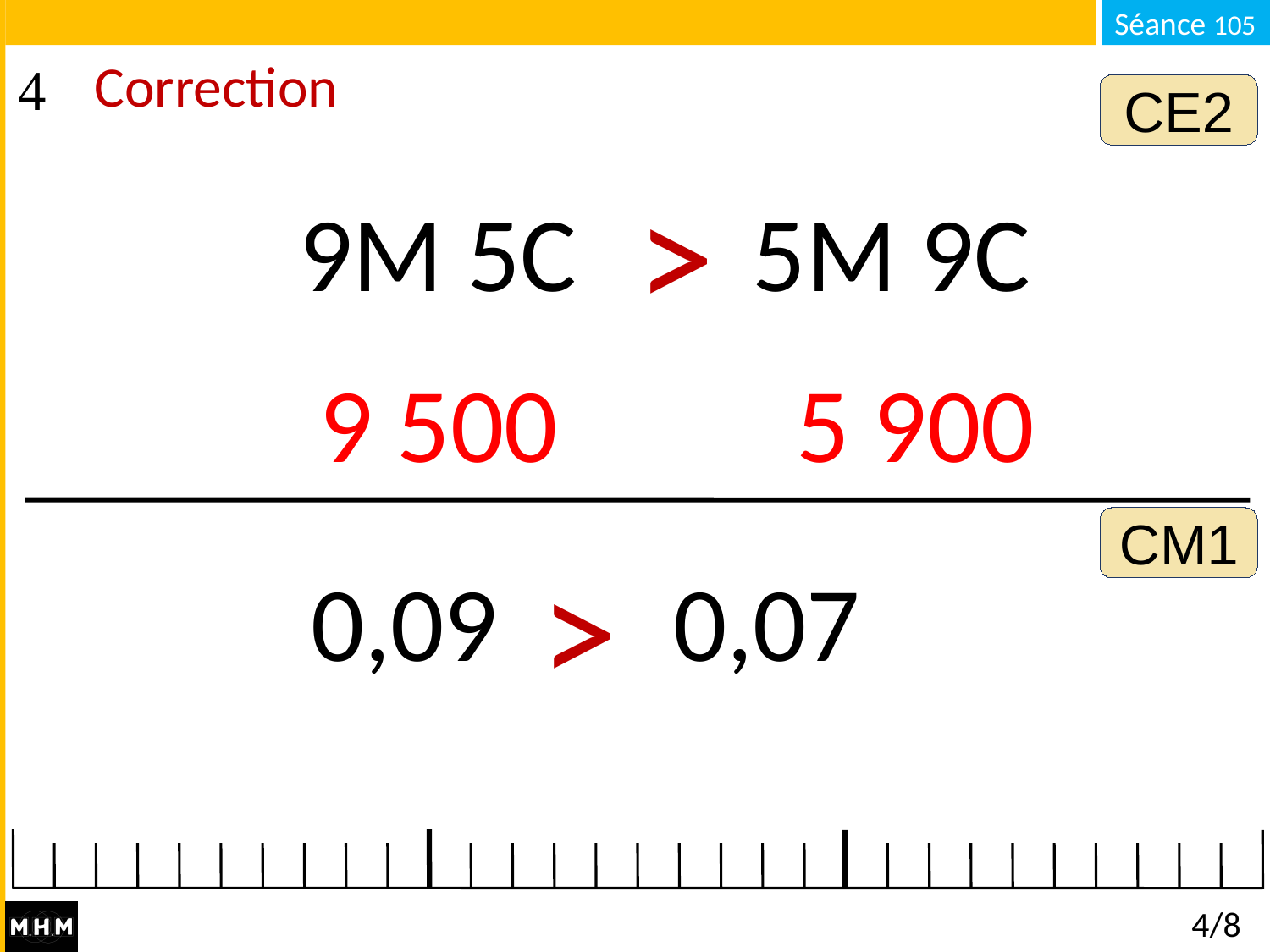

# Correction
CE2
>
9M 5C . . . 5M 9C
9 500          5 900

CM1
>
0,09 . . . 0,07
4/8